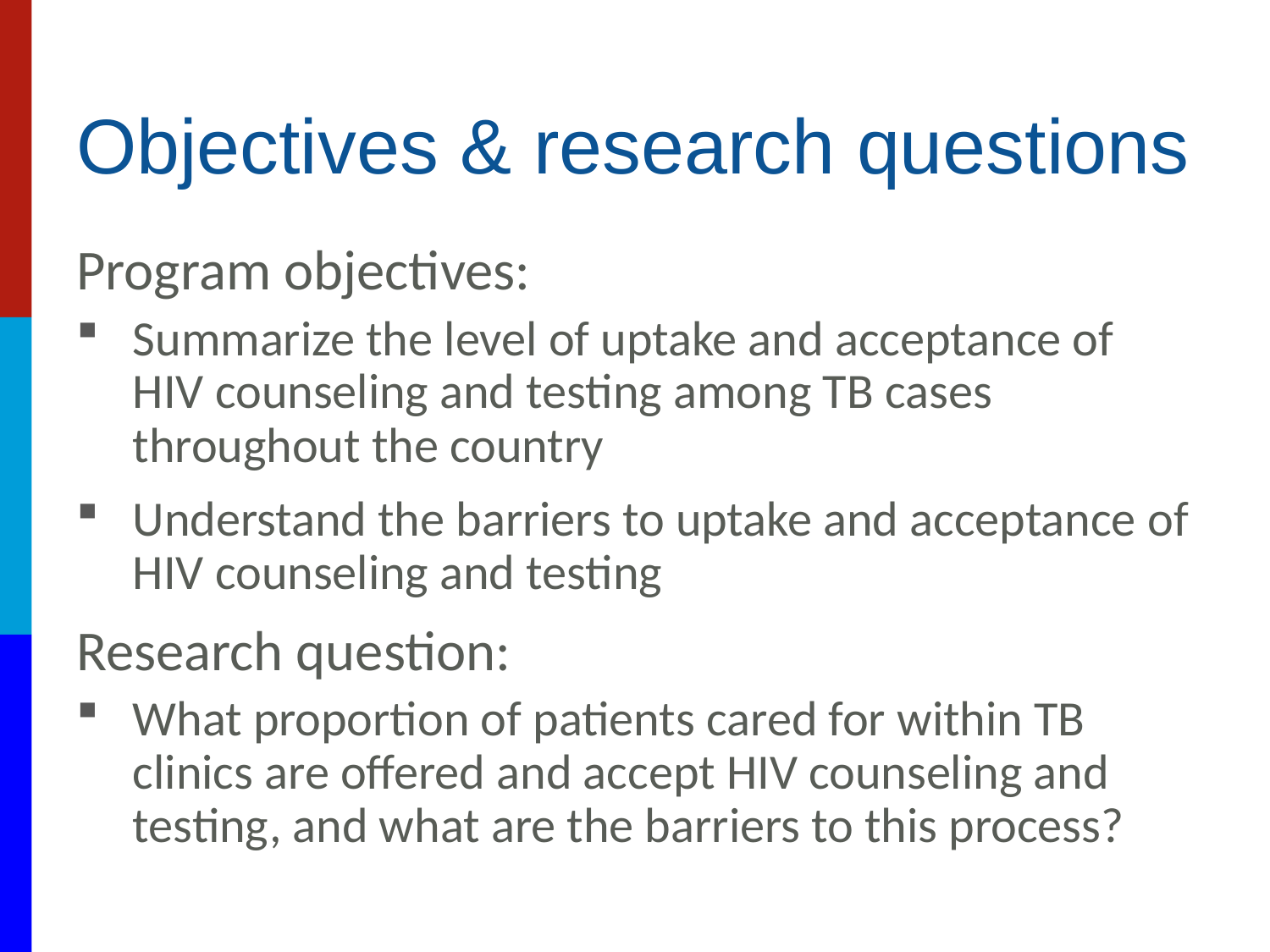

# Objectives & research questions
Program objectives:
Summarize the level of uptake and acceptance of HIV counseling and testing among TB cases throughout the country
Understand the barriers to uptake and acceptance of HIV counseling and testing
Research question:
What proportion of patients cared for within TB clinics are offered and accept HIV counseling and testing, and what are the barriers to this process?